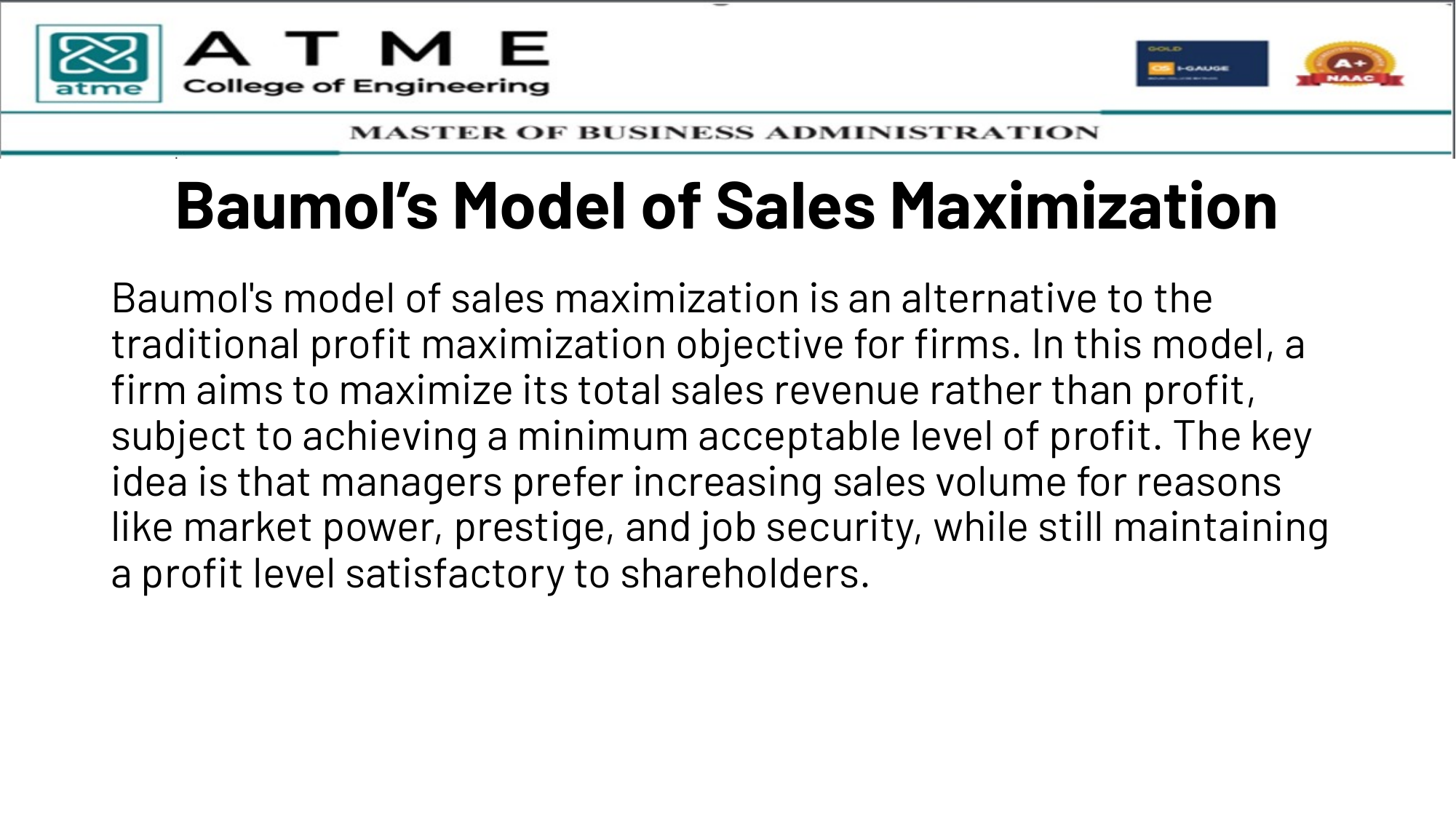

# Baumol’s Model of Sales Maximization
Baumol's model of sales maximization is an alternative to the traditional profit maximization objective for firms. In this model, a firm aims to maximize its total sales revenue rather than profit, subject to achieving a minimum acceptable level of profit. The key idea is that managers prefer increasing sales volume for reasons like market power, prestige, and job security, while still maintaining a profit level satisfactory to shareholders.